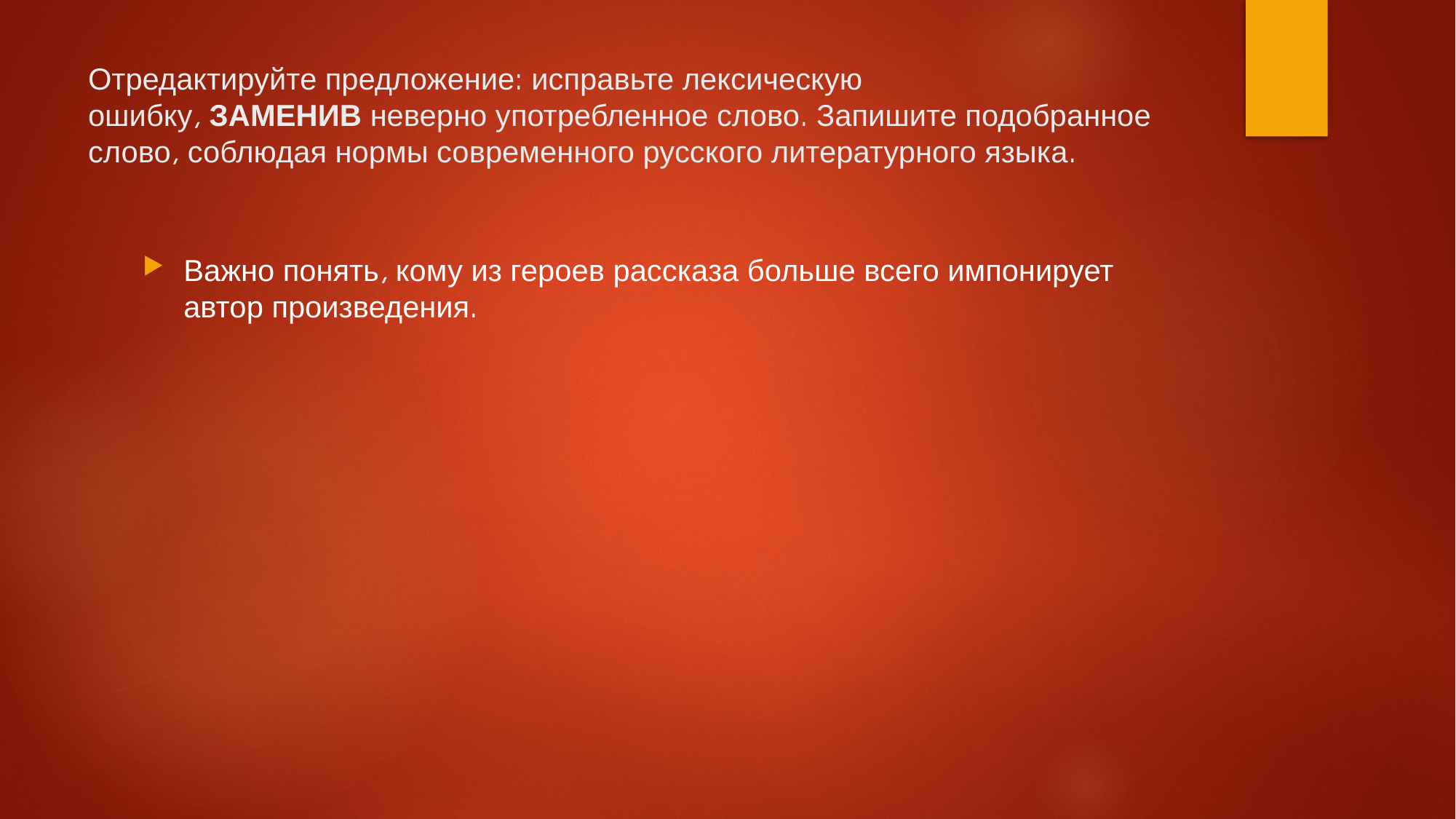

# Отредактируйте предложение: исправьте лексическую ошибку, ЗАМЕНИВ неверно употребленное слово. Запишите подобранное слово, соблюдая нормы современного русского литературного языка.
Важно понять, кому из героев рассказа больше всего импонирует автор произведения.